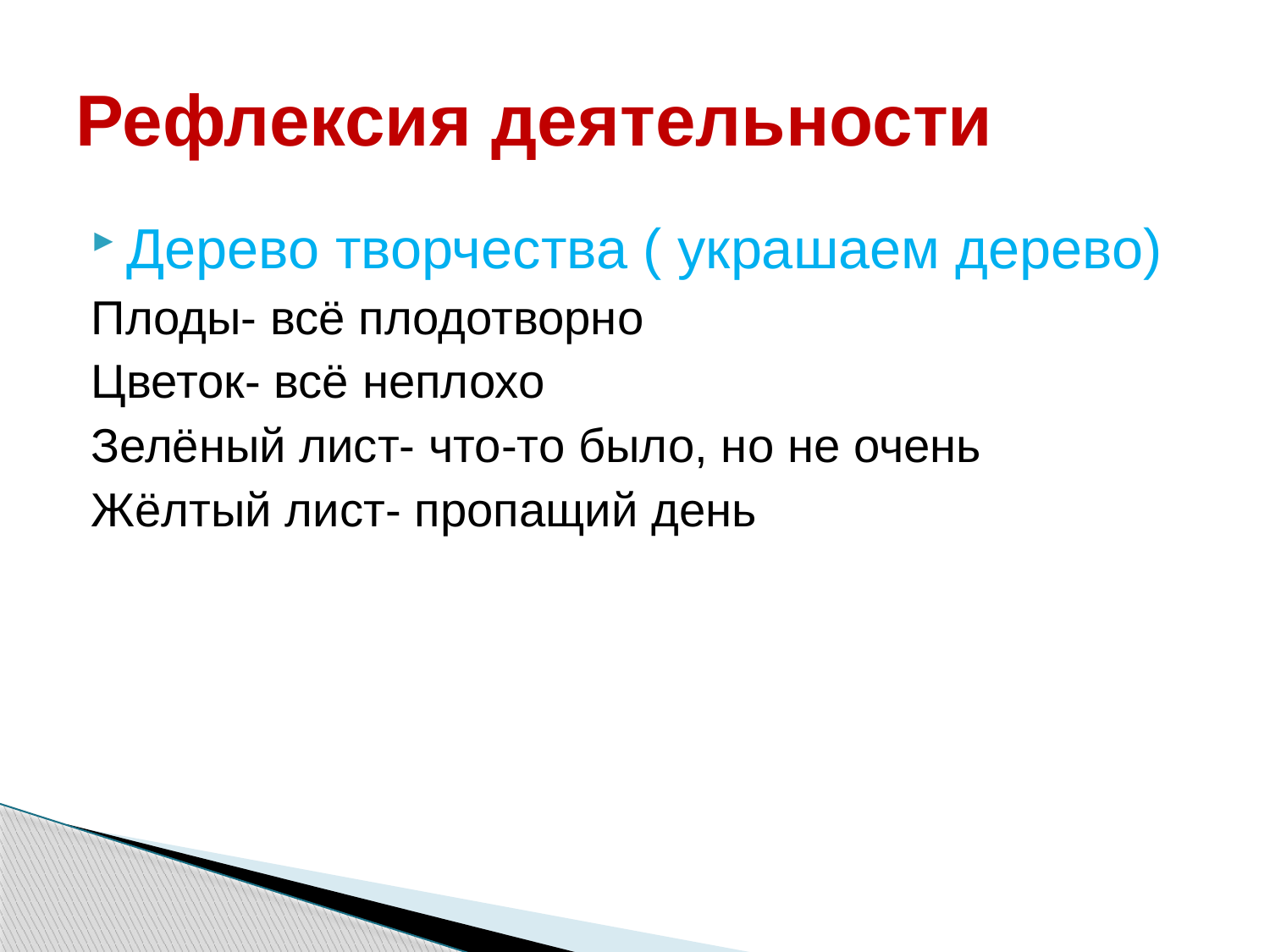

# Рефлексия деятельности
Дерево творчества ( украшаем дерево)
Плоды- всё плодотворно
Цветок- всё неплохо
Зелёный лист- что-то было, но не очень
Жёлтый лист- пропащий день